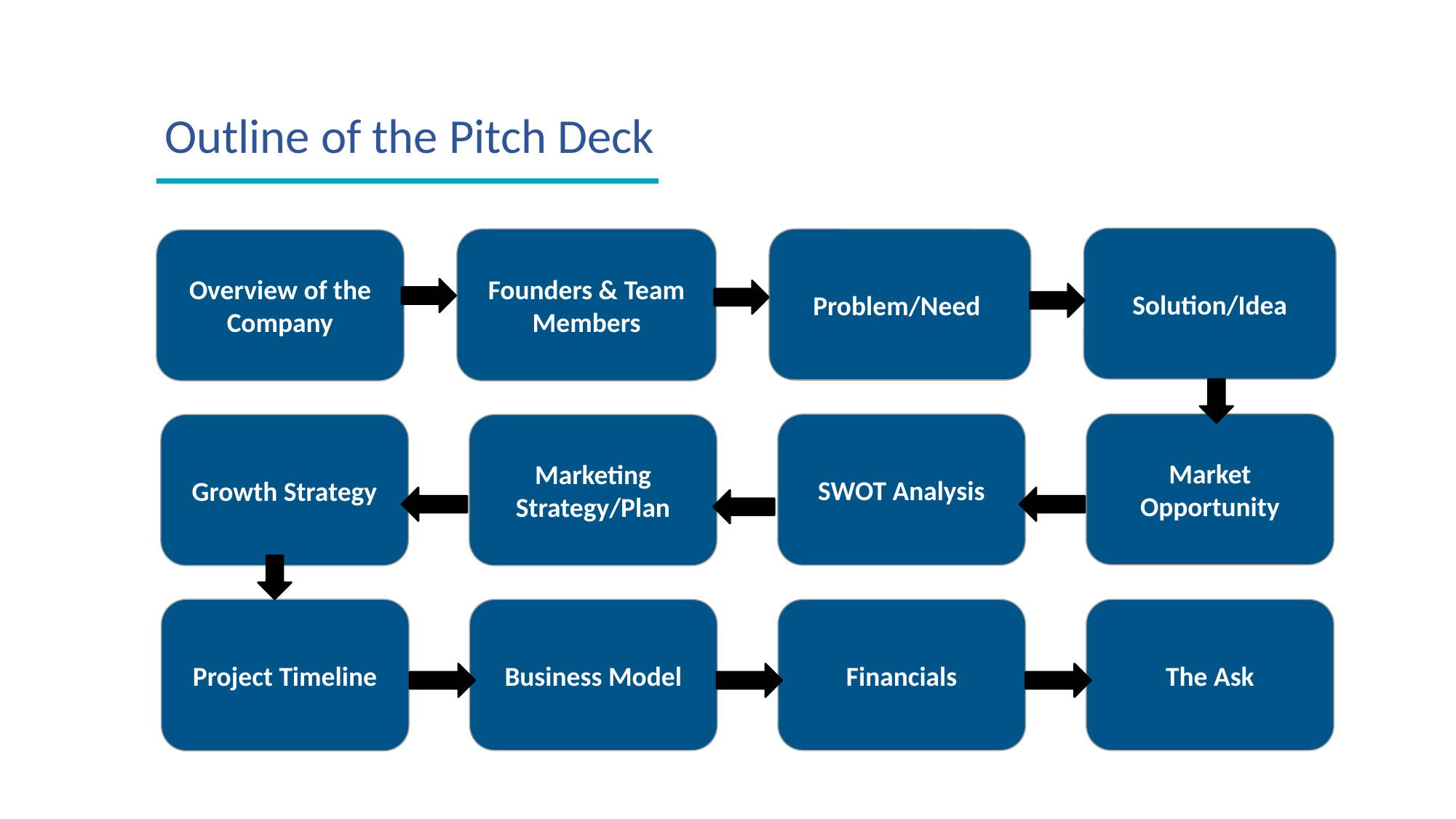

Outline of the Pitch Deck

Solution/Idea
Founders & Team Members
Problem/Need
Overview of the Company

Market Opportunity
SWOT Analysis
Growth Strategy
Marketing Strategy/Plan

Project Timeline
Business Model
Financials
The Ask